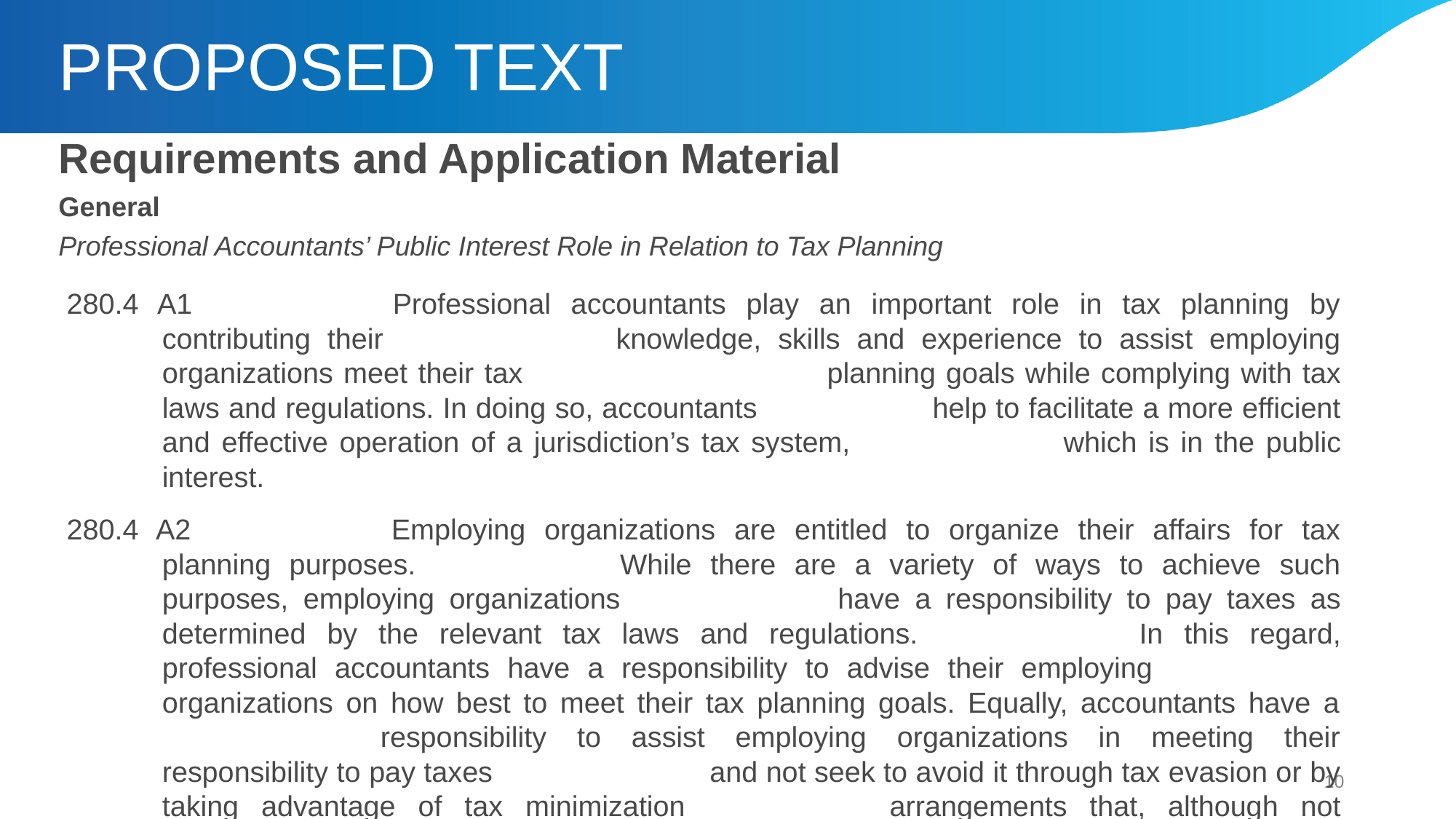

# PROPOSED TEXT
Requirements and Application Material
General
Professional Accountants’ Public Interest Role in Relation to Tax Planning
280.4 A1		Professional accountants play an important role in tax planning by contributing their 		knowledge, skills and experience to assist employing organizations meet their tax 			planning goals while complying with tax laws and regulations. In doing so, accountants 		help to facilitate a more efficient and effective operation of a jurisdiction’s tax system, 		which is in the public interest.
280.4 A2		Employing organizations are entitled to organize their affairs for tax planning purposes. 		While there are a variety of ways to achieve such purposes, employing organizations 		have a responsibility to pay taxes as determined by the relevant tax laws and regulations. 		In this regard, professional accountants have a responsibility to advise their employing 		organizations on how best to meet their tax planning goals. Equally, accountants have a 		responsibility to assist employing organizations in meeting their responsibility to pay taxes 		and not seek to avoid it through tax evasion or by taking advantage of tax minimization 		arrangements that, although not prohibited by tax laws 	and regulations, might still create 		threats to compliance with the fundamental principles.
10